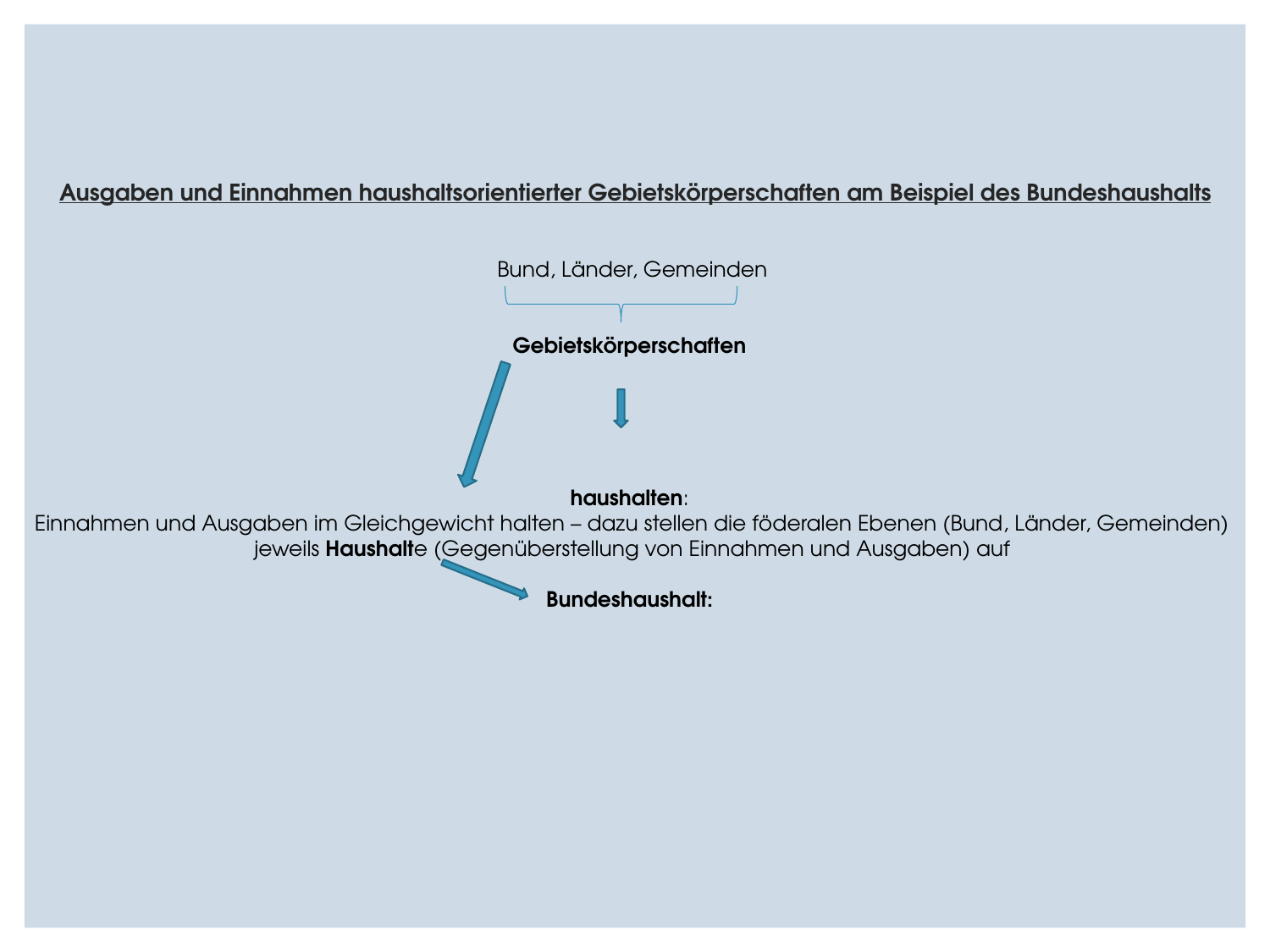

# Ausgaben und Einnahmen haushaltsorientierter Gebietskörperschaften am Beispiel des Bundeshaushalts

Bund, Länder, Gemeinden

Gebietskörperschaften

haushalten:
Einnahmen und Ausgaben im Gleichgewicht halten – dazu stellen die föderalen Ebenen (Bund, Länder, Gemeinden) jeweils Haushalte (Gegenüberstellung von Einnahmen und Ausgaben) auf

Bundeshaushalt: